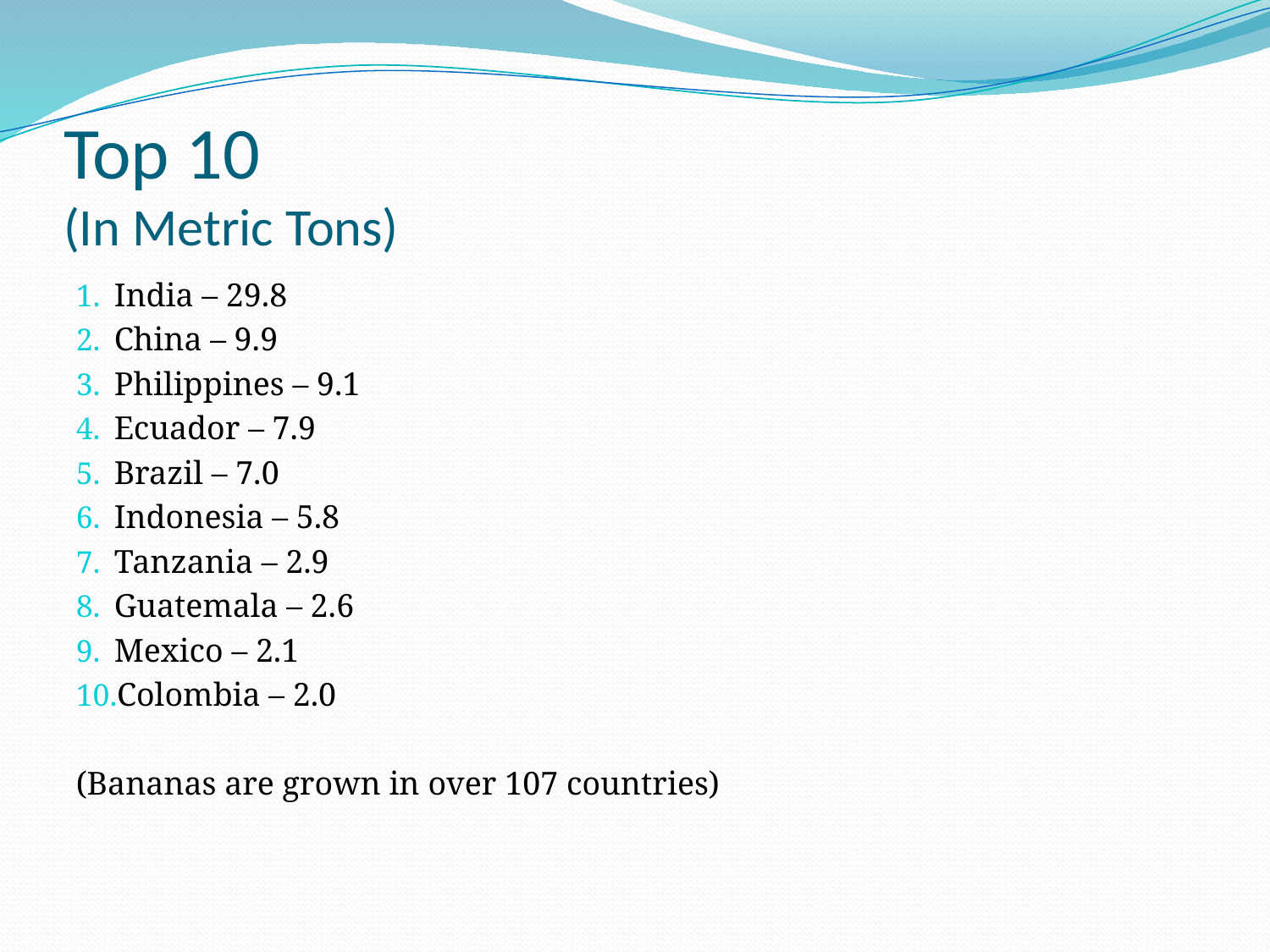

# Top 10 (In Metric Tons)
India – 29.8
China – 9.9
Philippines – 9.1
Ecuador – 7.9
Brazil – 7.0
Indonesia – 5.8
Tanzania – 2.9
Guatemala – 2.6
Mexico – 2.1
Colombia – 2.0

(Bananas are grown in over 107 countries)